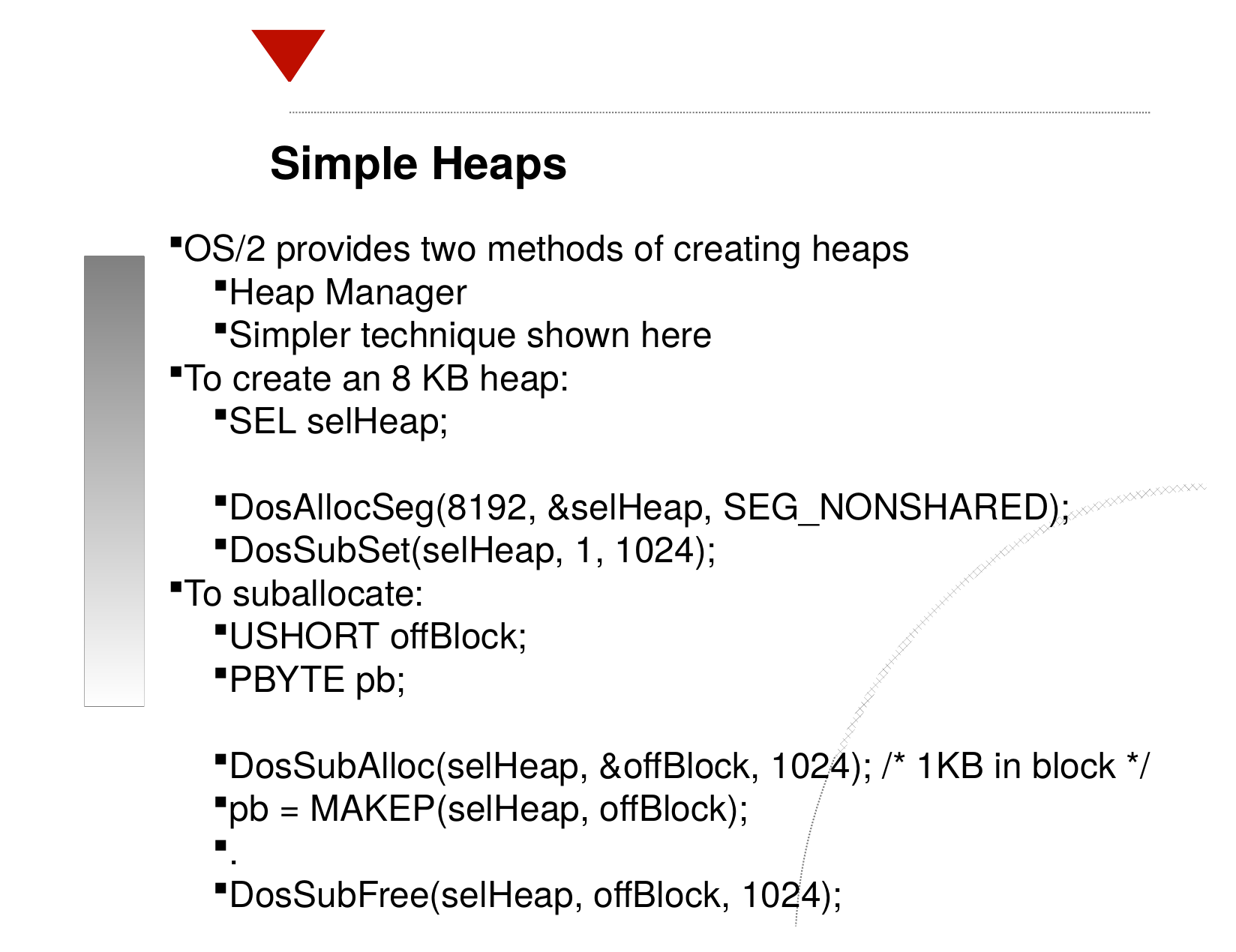

Simple Heaps
OS/2 provides two methods of creating heaps
Heap Manager
Simpler technique shown here
To create an 8 KB heap:
SEL selHeap;

DosAllocSeg(8192, &selHeap, SEG_NONSHARED);
DosSubSet(selHeap, 1, 1024);
To suballocate:
USHORT offBlock;
PBYTE pb;

DosSubAlloc(selHeap, &offBlock, 1024); /* 1KB in block */
pb = MAKEP(selHeap, offBlock);
.
DosSubFree(selHeap, offBlock, 1024);